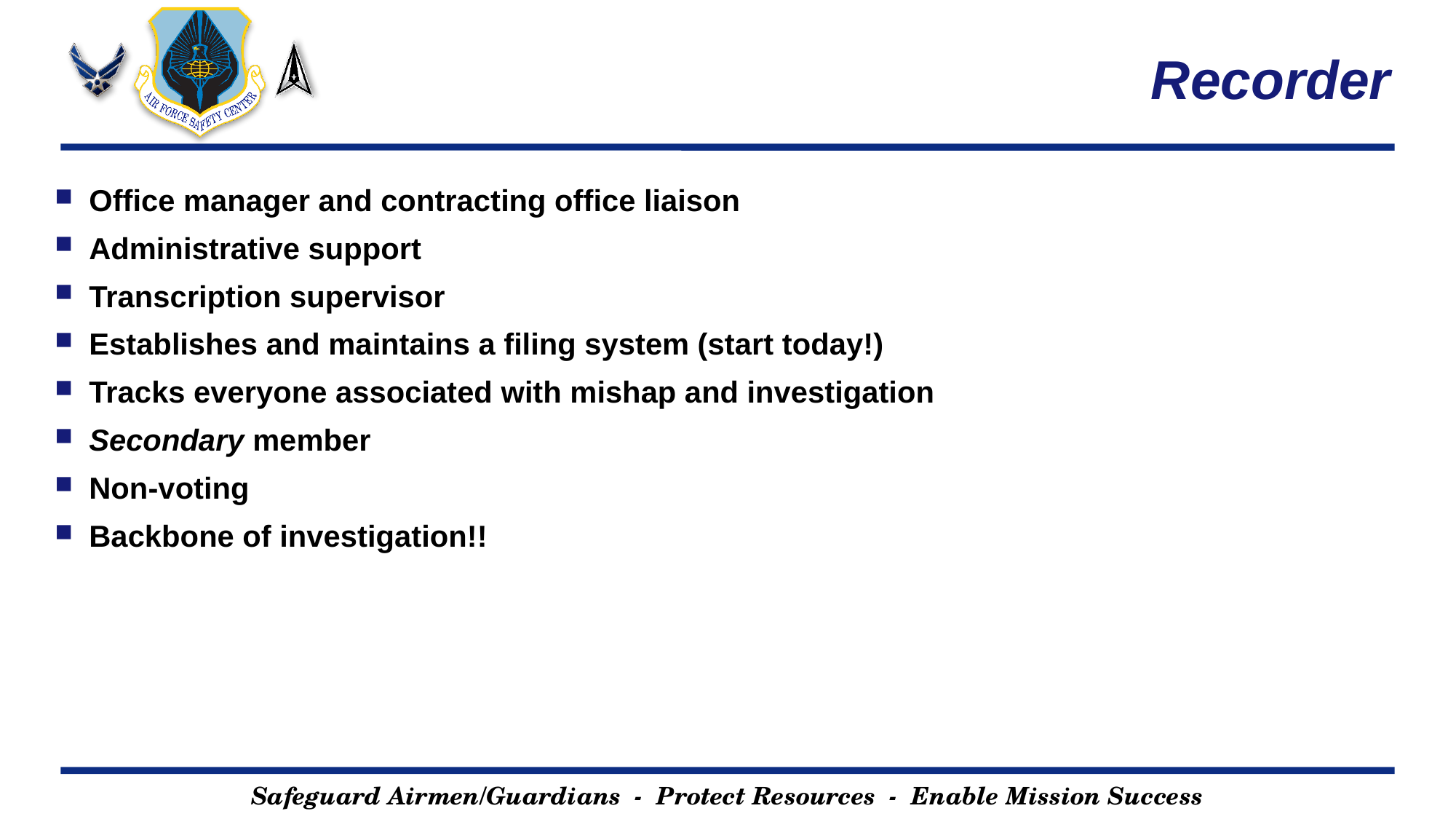

# Recorder
Office manager and contracting office liaison
Administrative support
Transcription supervisor
Establishes and maintains a filing system (start today!)
Tracks everyone associated with mishap and investigation
Secondary member
Non-voting
Backbone of investigation!!